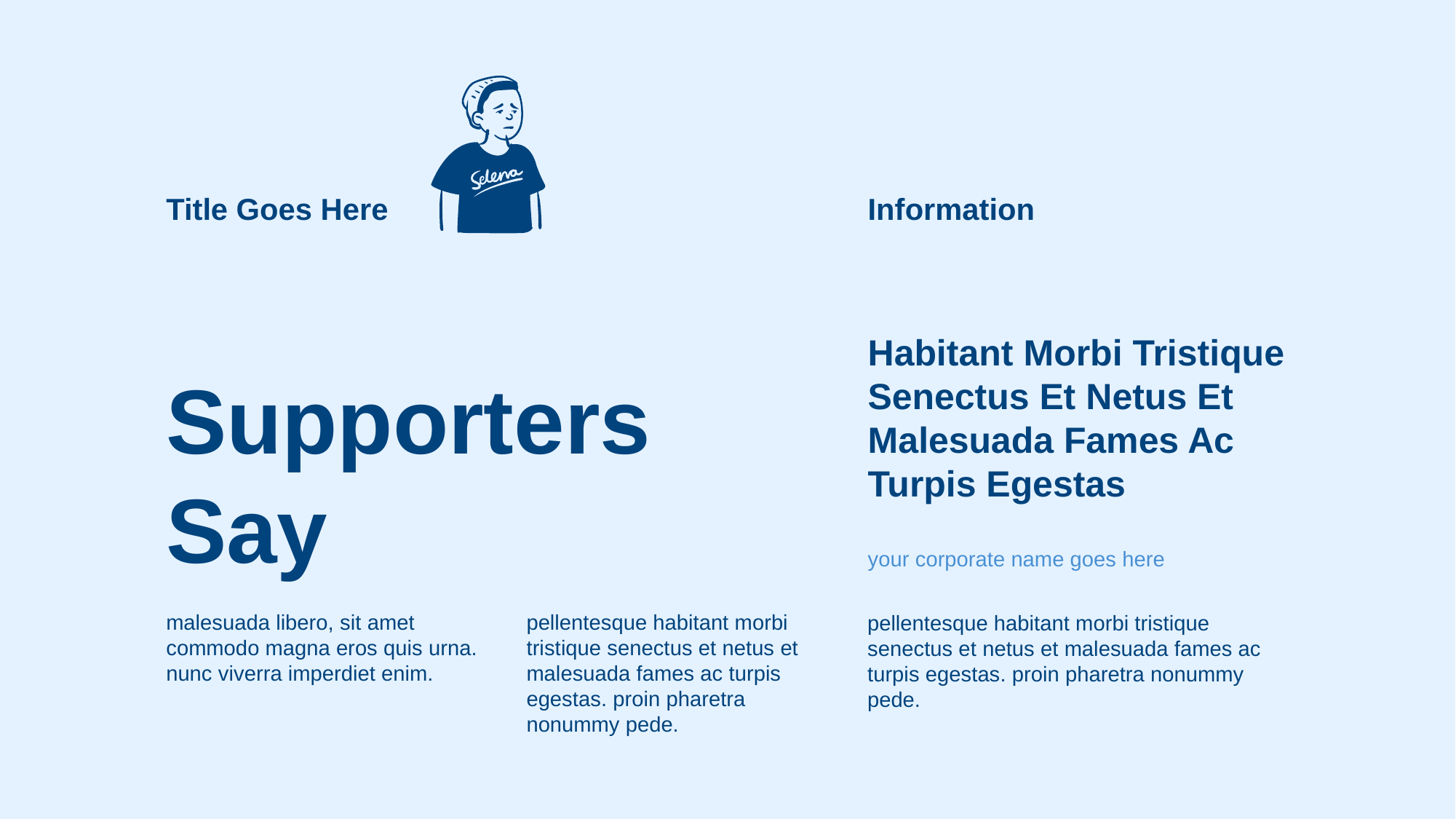

Title Goes Here
Information
Habitant Morbi Tristique Senectus Et Netus Et Malesuada Fames Ac Turpis Egestas
Supporters Say
your corporate name goes here
malesuada libero, sit amet commodo magna eros quis urna. nunc viverra imperdiet enim.
pellentesque habitant morbi tristique senectus et netus et malesuada fames ac turpis egestas. proin pharetra nonummy pede.
pellentesque habitant morbi tristique senectus et netus et malesuada fames ac turpis egestas. proin pharetra nonummy pede.